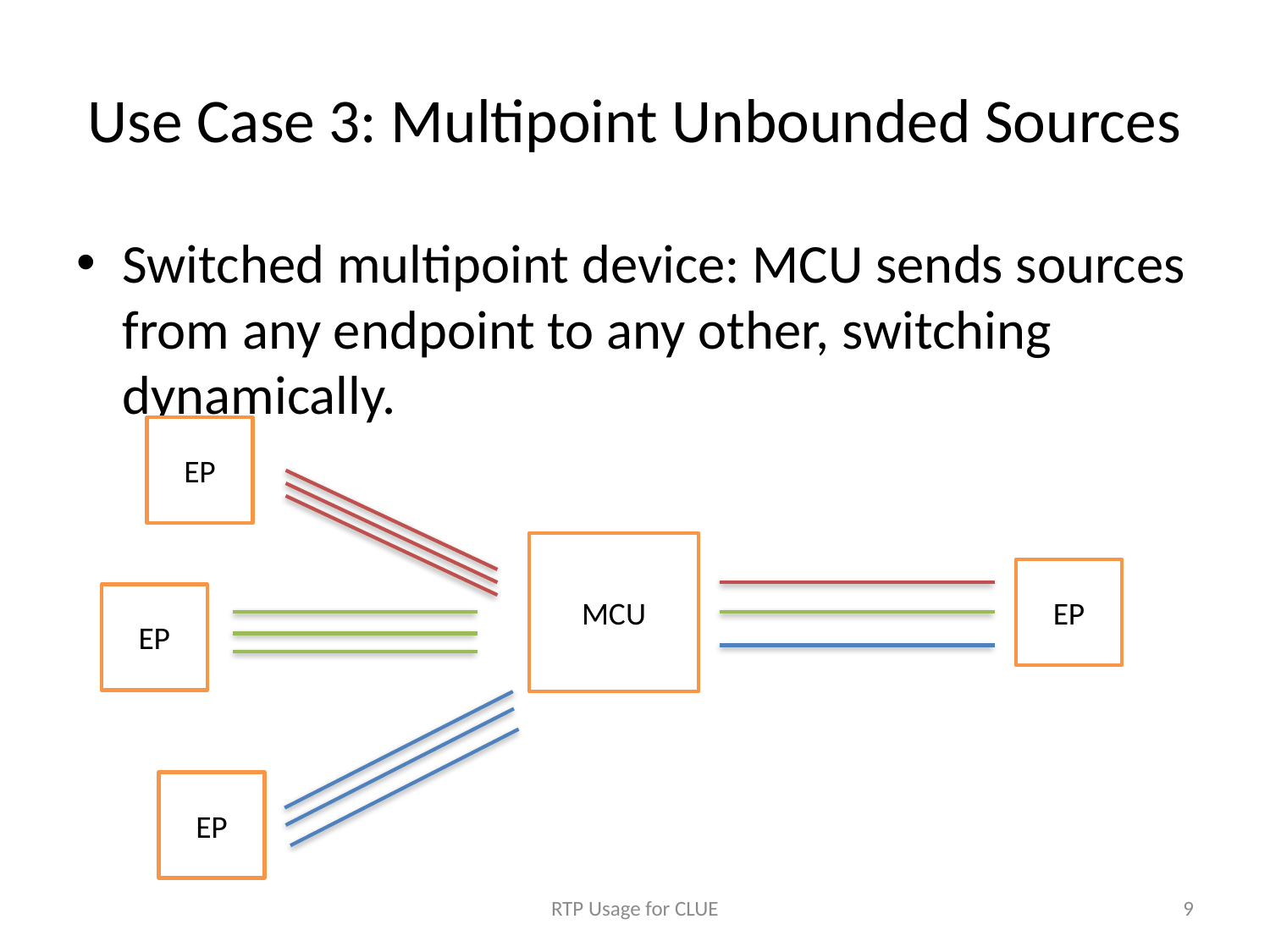

# Use Case 3: Multipoint Unbounded Sources
Switched multipoint device: MCU sends sources from any endpoint to any other, switching dynamically.

EP
MCU
EP
EP
EP
RTP Usage for CLUE
9